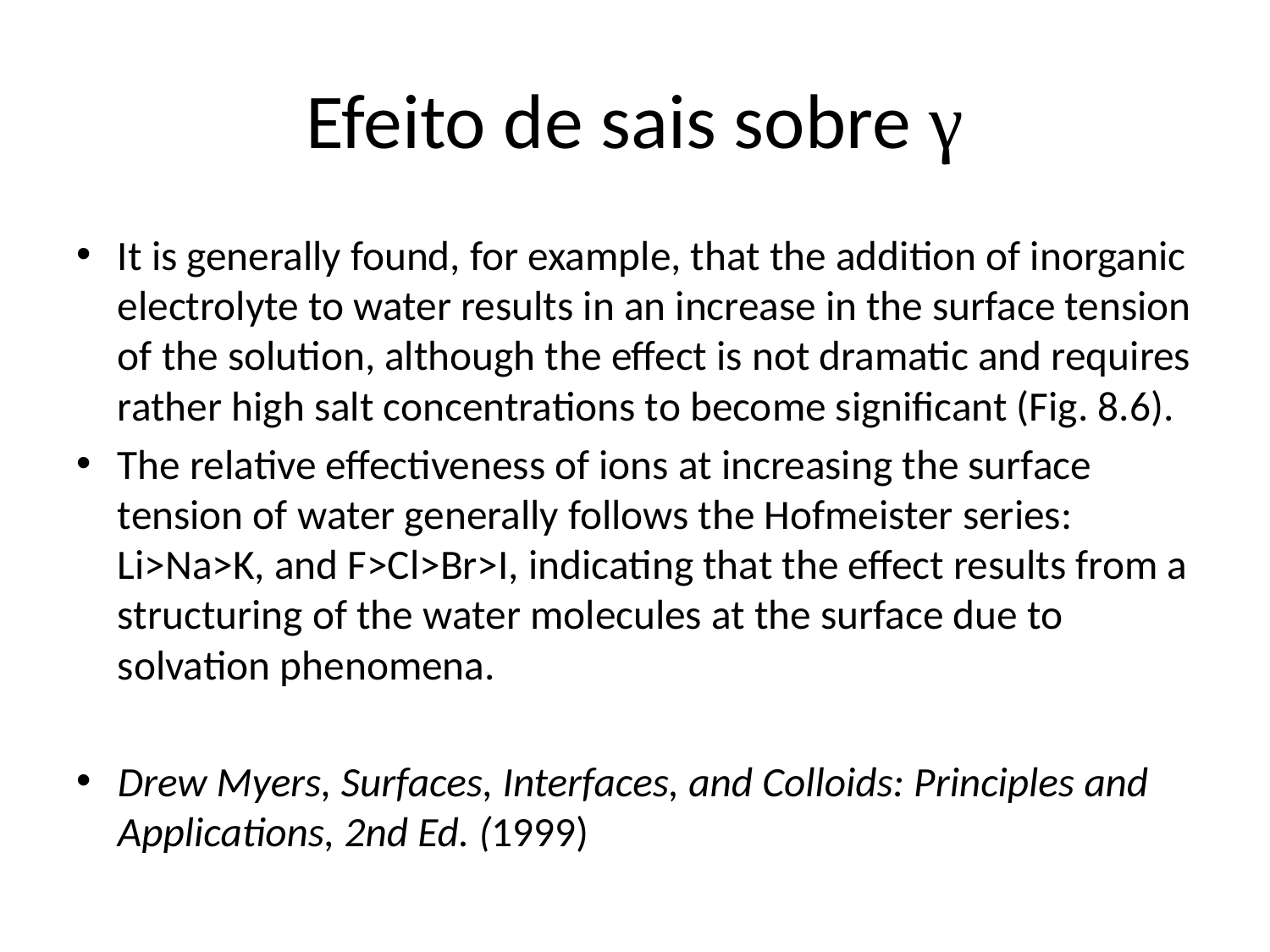

# Efeito de sais sobre γ
It is generally found, for example, that the addition of inorganic electrolyte to water results in an increase in the surface tension of the solution, although the effect is not dramatic and requires rather high salt concentrations to become significant (Fig. 8.6).
The relative effectiveness of ions at increasing the surface tension of water generally follows the Hofmeister series: Li>Na>K, and F>Cl>Br>I, indicating that the effect results from a structuring of the water molecules at the surface due to solvation phenomena.

Drew Myers, Surfaces, Interfaces, and Colloids: Principles and Applications, 2nd Ed. (1999)